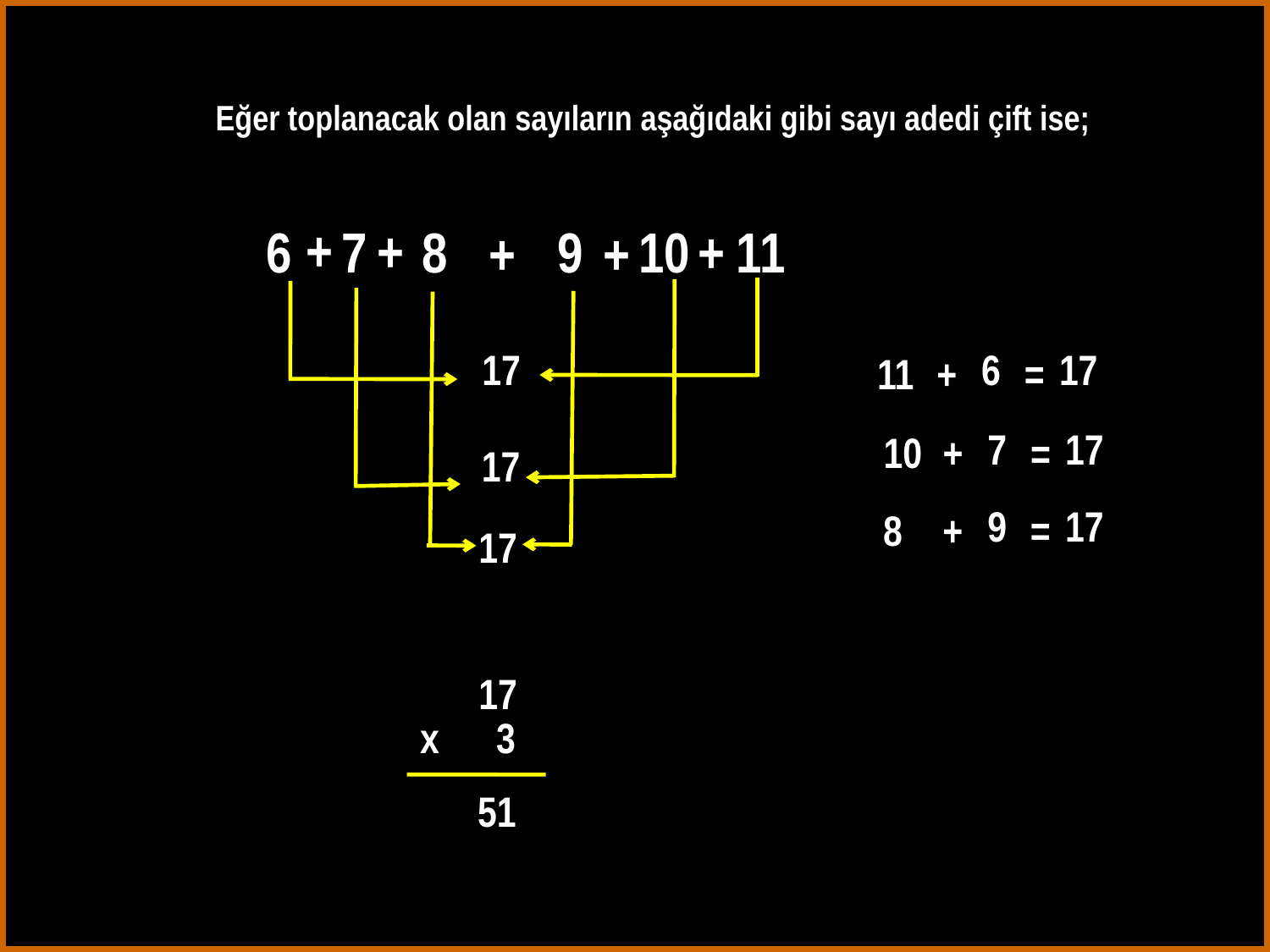

Eğer toplanacak olan sayıların aşağıdaki gibi sayı adedi çift ise;
+
+
6
7
8
9
10
+
11
+
+
17
6
17
11
+
=
7
17
10
+
=
17
9
17
8
+
=
17
17
x
3
51